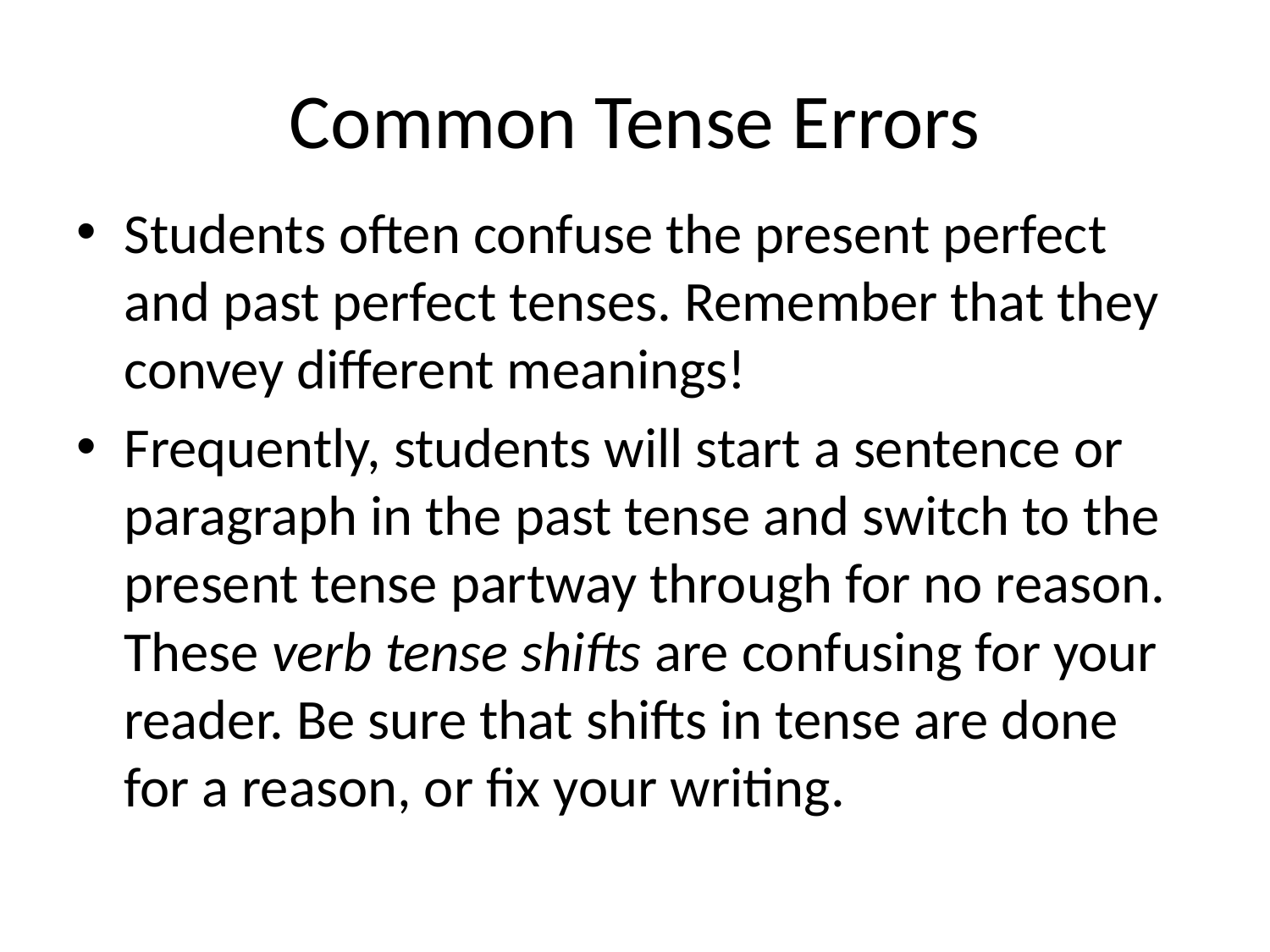

# Common Tense Errors
Students often confuse the present perfect and past perfect tenses. Remember that they convey different meanings!
Frequently, students will start a sentence or paragraph in the past tense and switch to the present tense partway through for no reason. These verb tense shifts are confusing for your reader. Be sure that shifts in tense are done for a reason, or fix your writing.